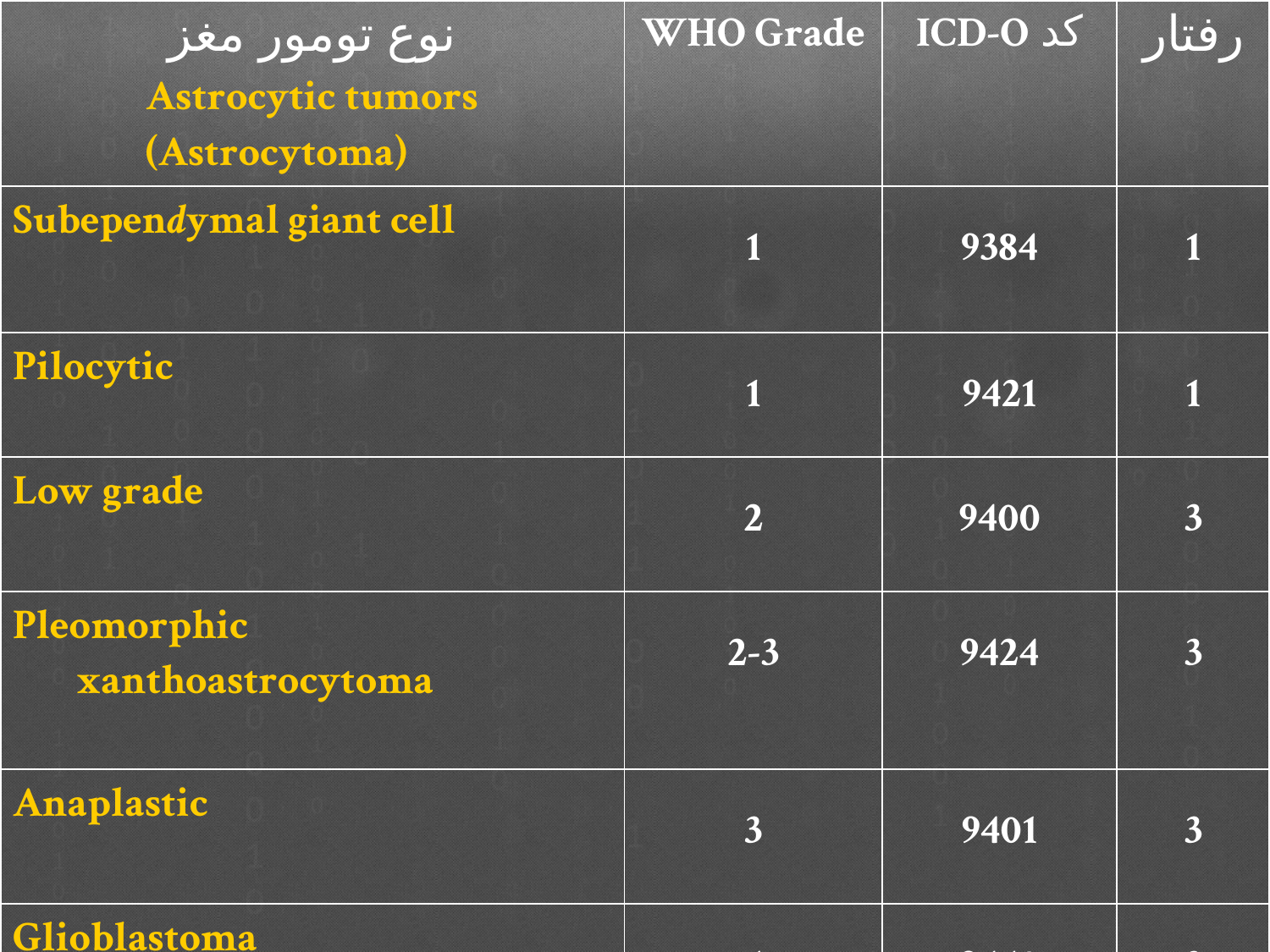

| نوع تومور مغز Astrocytic tumors (Astrocytoma) | WHO Grade | کد ICD-O | رفتار |
| --- | --- | --- | --- |
| Subependymal giant cell | 1 | 9384 | 1 |
| Pilocytic | 1 | 9421 | 1 |
| Low grade | 2 | 9400 | 3 |
| Pleomorphic xanthoastrocytoma | 2-3 | 9424 | 3 |
| Anaplastic | 3 | 9401 | 3 |
| Glioblastoma | 4 | 9440 | 3 |